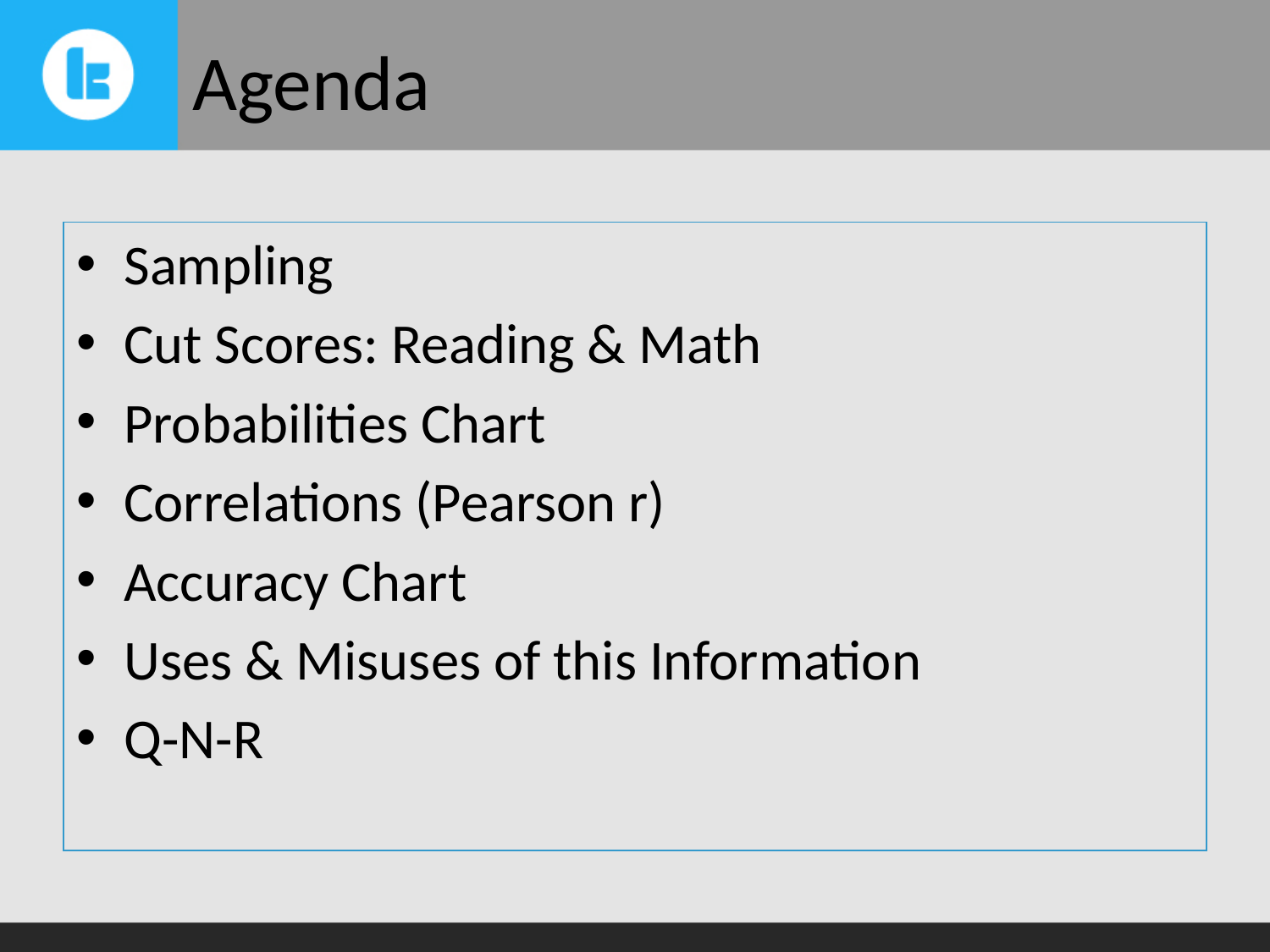

# Agenda
Sampling
Cut Scores: Reading & Math
Probabilities Chart
Correlations (Pearson r)
Accuracy Chart
Uses & Misuses of this Information
Q-N-R